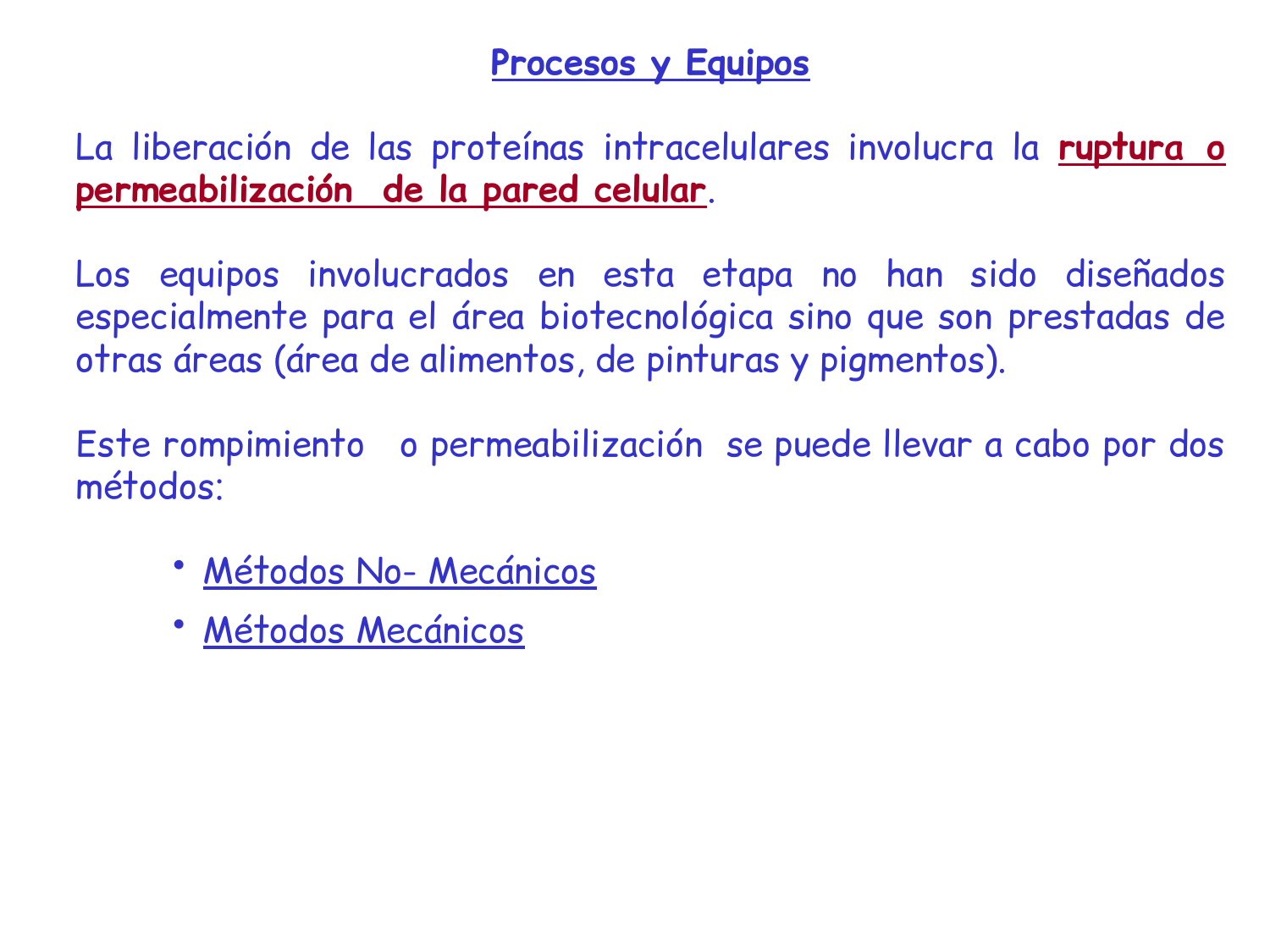

Procesos y Equipos

La liberación de las proteínas intracelulares involucra la ruptura o permeabilización  de la pared celular.

Los equipos involucrados en esta etapa no han sido diseñados especialmente para el área biotecnológica sino que son prestadas de otras áreas (área de alimentos, de pinturas y pigmentos).

Este rompimiento   o permeabilización  se puede llevar a cabo por dos métodos:

Métodos No- Mecánicos

Métodos Mecánicos